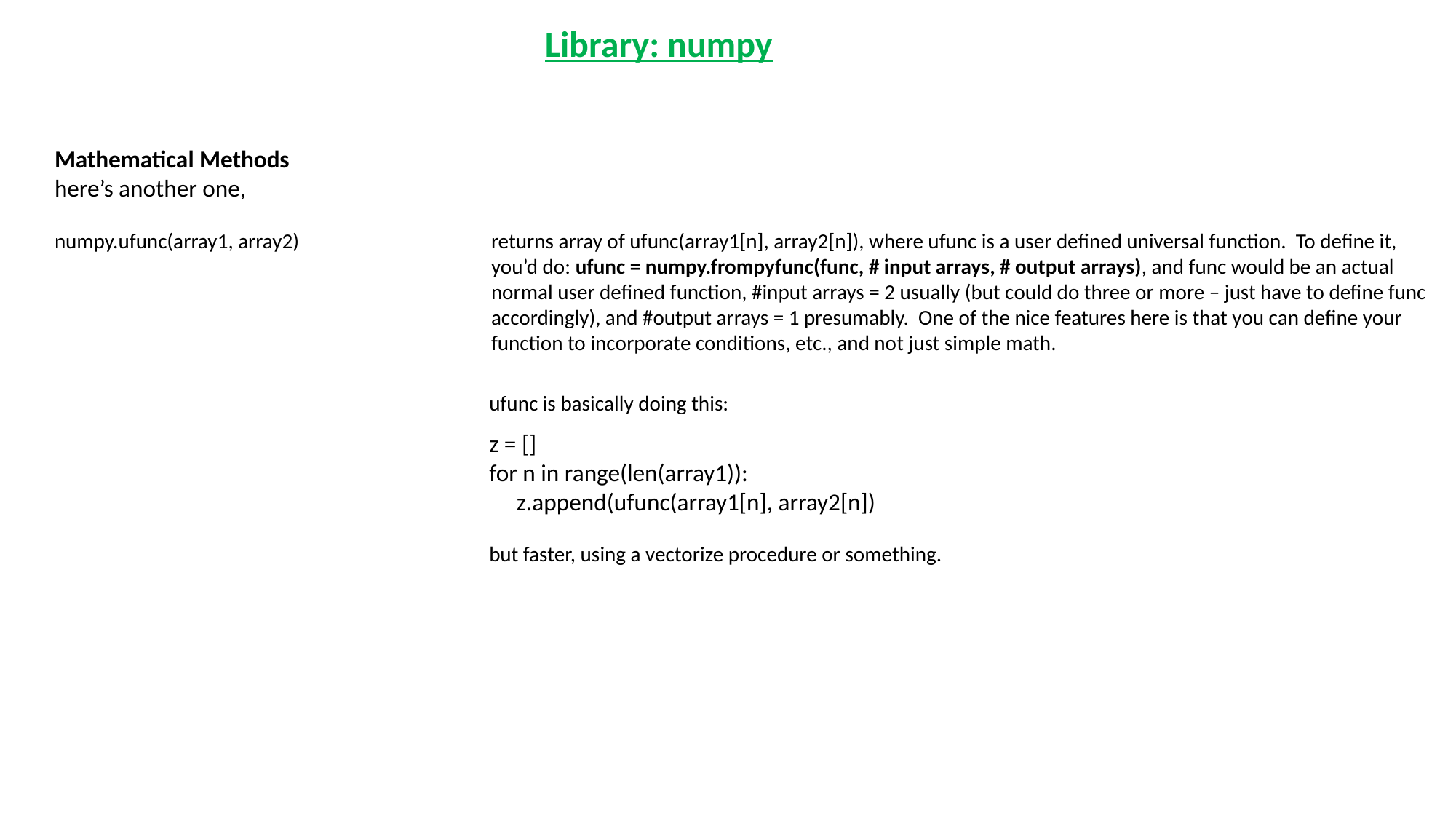

Library: numpy
Mathematical Methods
here’s another one,

numpy.ufunc(array1, array2)		returns array of ufunc(array1[n], array2[n]), where ufunc is a user defined universal function.  To define it,
				you’d do: ufunc = numpy.frompyfunc(func, # input arrays, # output arrays), and func would be an actual
				normal user defined function, #input arrays = 2 usually (but could do three or more – just have to define func
				accordingly), and #output arrays = 1 presumably.  One of the nice features here is that you can define your
				function to incorporate conditions, etc., and not just simple math.
ufunc is basically doing this:
z = []
for n in range(len(array1)):
     z.append(ufunc(array1[n], array2[n])
but faster, using a vectorize procedure or something.